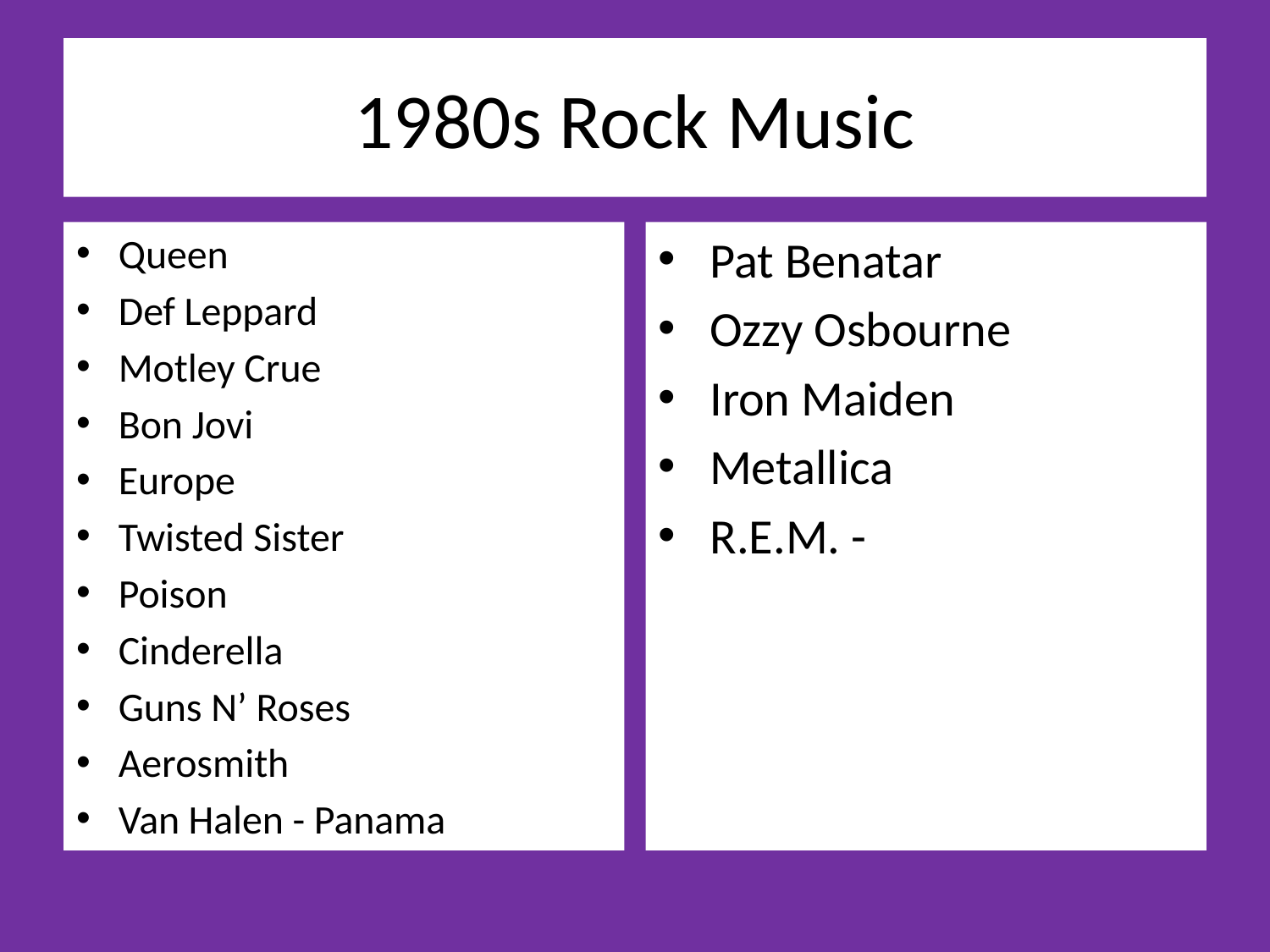

# 1980s Rock Music
Queen
Def Leppard
Motley Crue
Bon Jovi
Europe
Twisted Sister
Poison
Cinderella
Guns N’ Roses
Aerosmith
Van Halen - Panama
Pat Benatar
Ozzy Osbourne
Iron Maiden
Metallica
R.E.M. -